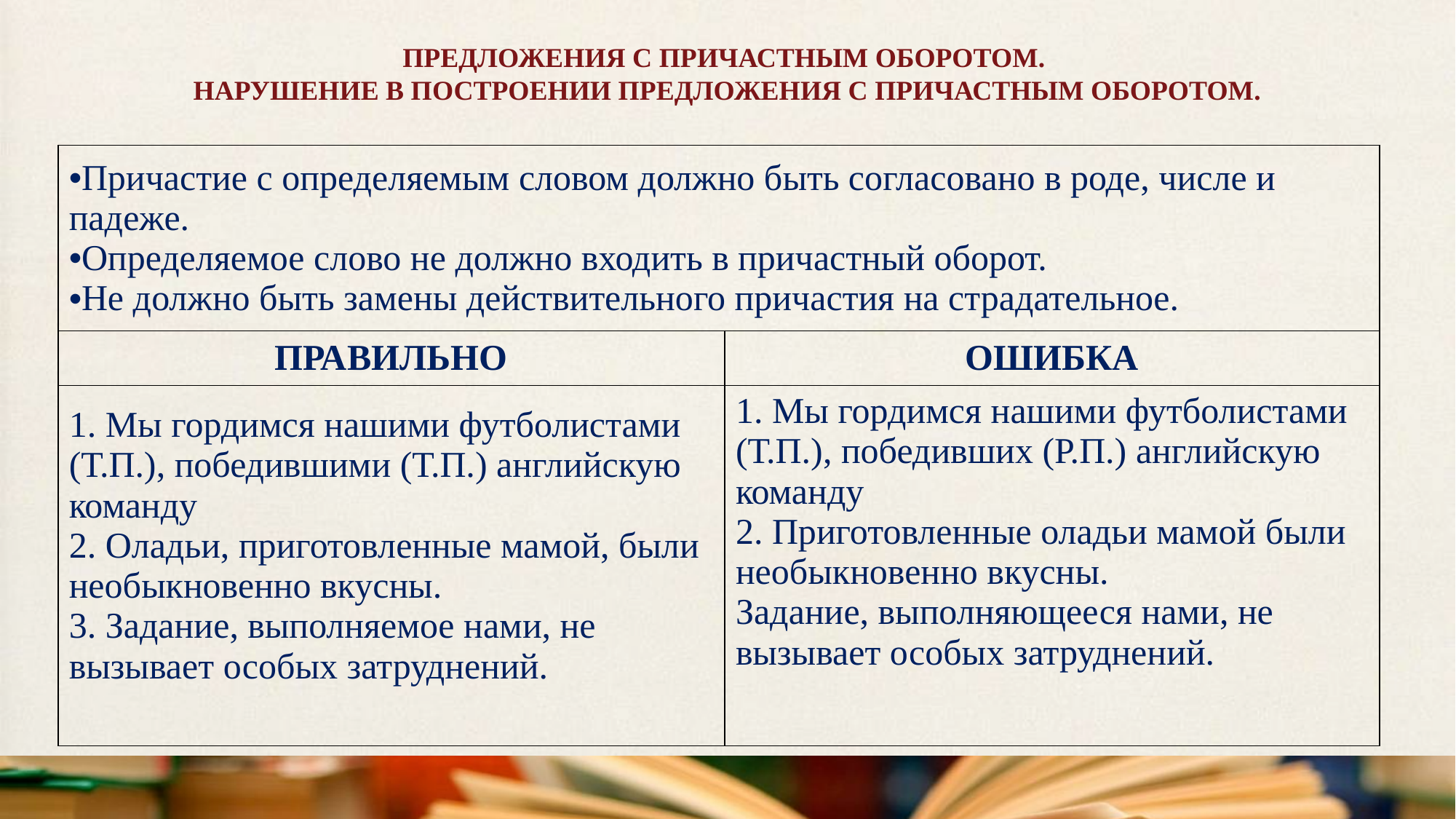

ПРЕДЛОЖЕНИЯ С ПРИЧАСТНЫМ ОБОРОТОМ.
НАРУШЕНИЕ В ПОСТРОЕНИИ ПРЕДЛОЖЕНИЯ С ПРИЧАСТНЫМ ОБОРОТОМ.
| Причастие с определяемым словом должно быть согласовано в роде, числе и падеже. Определяемое слово не должно входить в причастный оборот. Не должно быть замены действительного причастия на страдательное. |
| --- |
| ПРАВИЛЬНО | ОШИБКА |
| --- | --- |
| 1. Мы гордимся нашими футболистами (Т.П.), победившими (Т.П.) английскую команду 2. Оладьи, приготовленные мамой, были необыкновенно вкусны. 3. Задание, выполняемое нами, не вызывает особых затруднений. | 1. Мы гордимся нашими футболистами (Т.П.), победивших (Р.П.) английскую команду 2. Приготовленные оладьи мамой были необыкновенно вкусны. Задание, выполняющееся нами, не вызывает особых затруднений. |